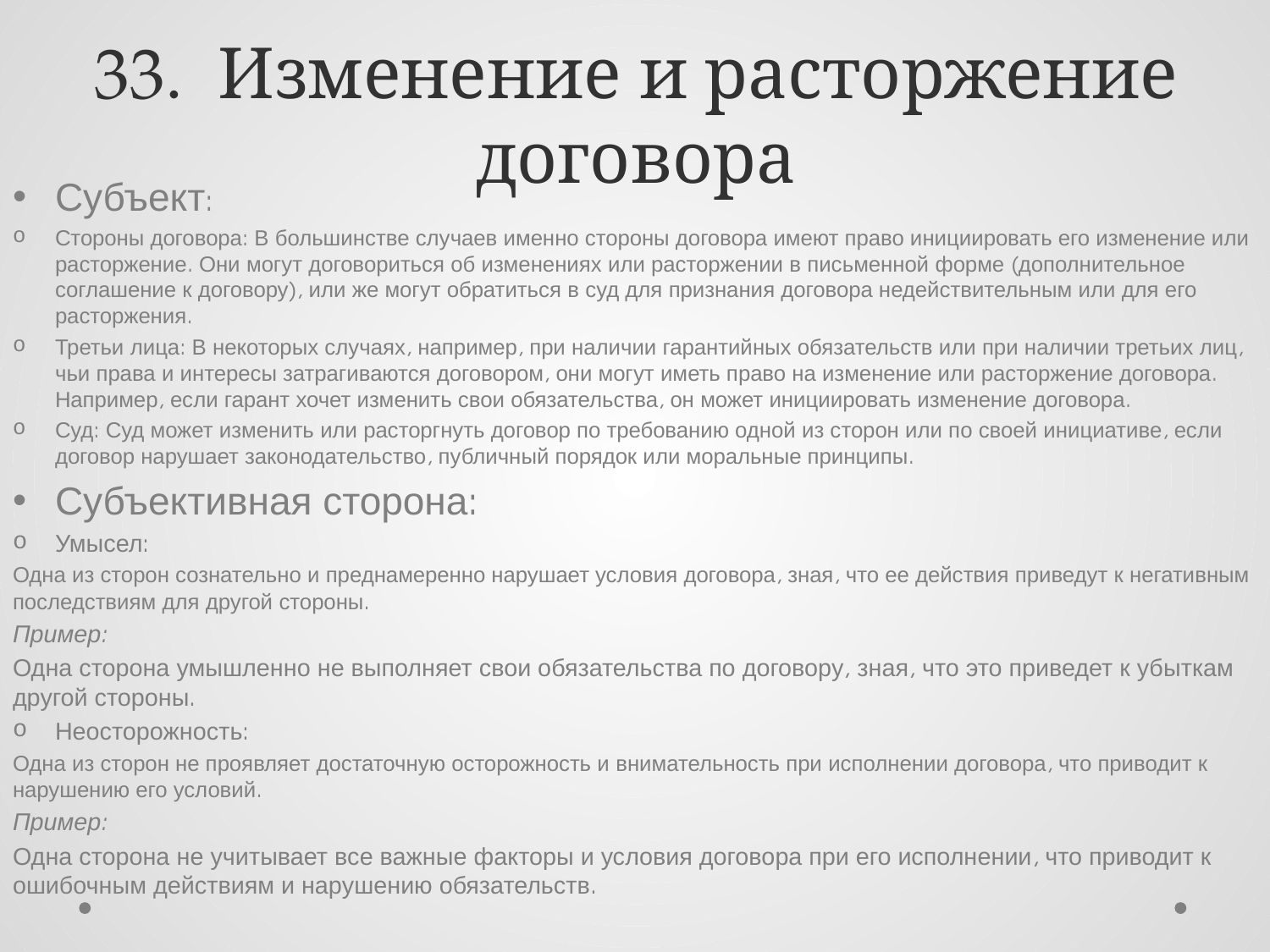

# 33.  Изменение и расторжение договора
Субъект:
Стороны договора: В большинстве случаев именно стороны договора имеют право инициировать его изменение или расторжение. Они могут договориться об изменениях или расторжении в письменной форме (дополнительное соглашение к договору), или же могут обратиться в суд для признания договора недействительным или для его расторжения.
Третьи лица: В некоторых случаях, например, при наличии гарантийных обязательств или при наличии третьих лиц, чьи права и интересы затрагиваются договором, они могут иметь право на изменение или расторжение договора. Например, если гарант хочет изменить свои обязательства, он может инициировать изменение договора.
Суд: Суд может изменить или расторгнуть договор по требованию одной из сторон или по своей инициативе, если договор нарушает законодательство, публичный порядок или моральные принципы.
Субъективная сторона:
Умысел:
Одна из сторон сознательно и преднамеренно нарушает условия договора, зная, что ее действия приведут к негативным последствиям для другой стороны.
Пример:
Одна сторона умышленно не выполняет свои обязательства по договору, зная, что это приведет к убыткам другой стороны.
Неосторожность:
Одна из сторон не проявляет достаточную осторожность и внимательность при исполнении договора, что приводит к нарушению его условий.
Пример:
Одна сторона не учитывает все важные факторы и условия договора при его исполнении, что приводит к ошибочным действиям и нарушению обязательств.